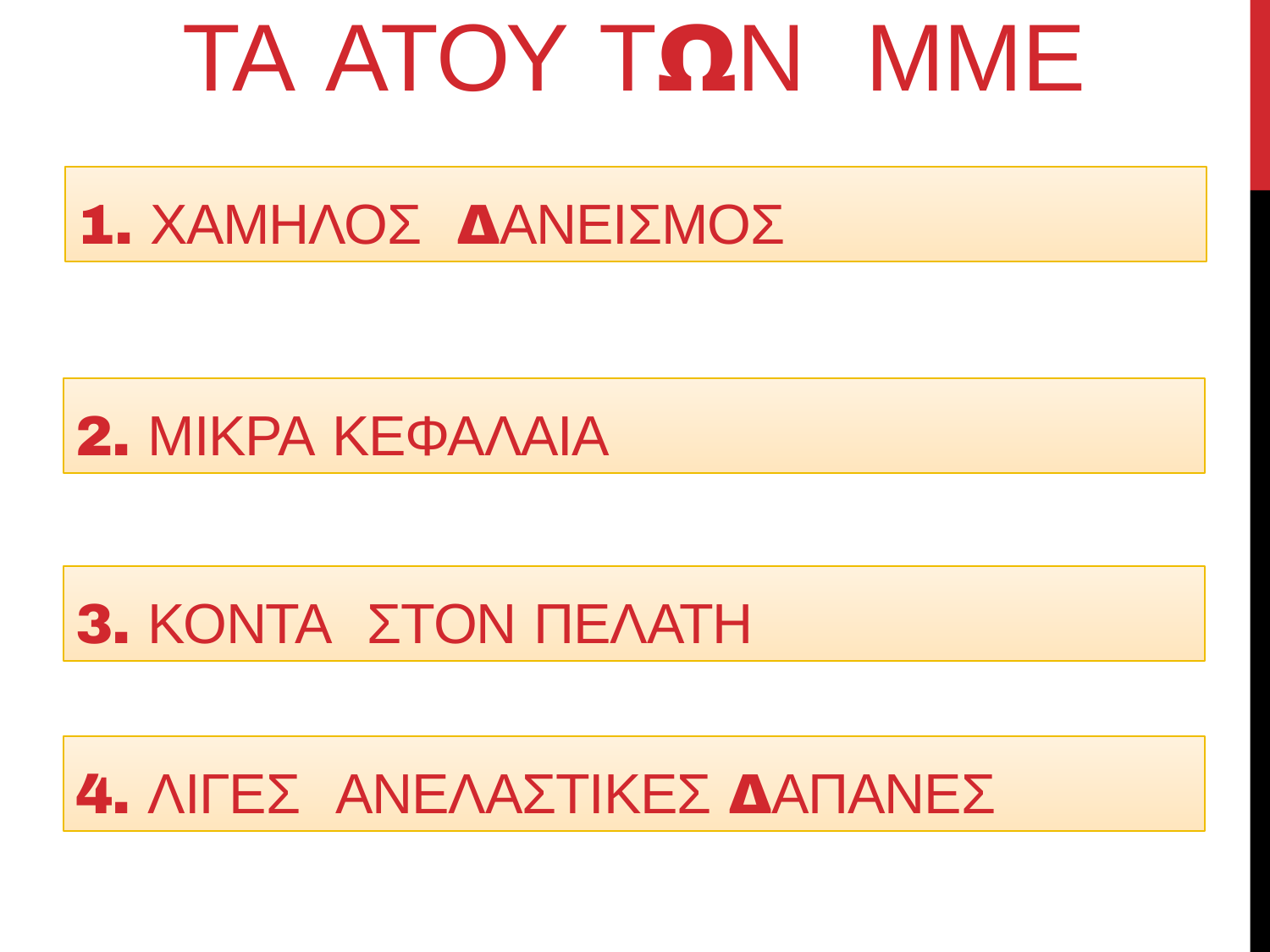

# ΤΑ ΑΤΟΥ ΤΩΝ  ΜΜΕ
1. Χαμηλοσ  δανεισμοσ
2. Μικρα κεφαλαια
3. Κοντα  στον πελατη
4. λιγεσ  ανελαστικεσ δαπανεσ